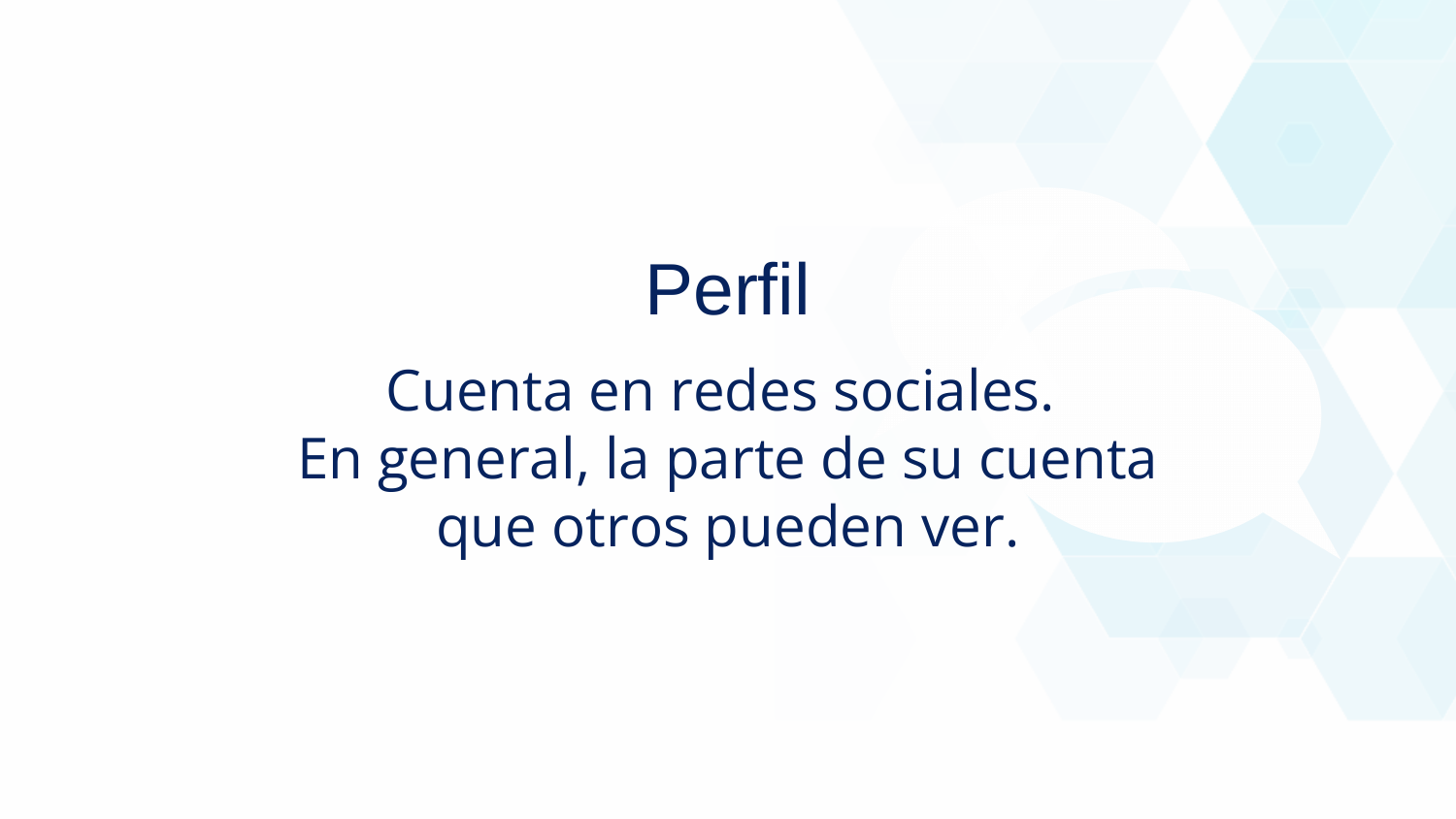

Perfil
Cuenta en redes sociales.
En general, la parte de su cuenta que otros pueden ver.